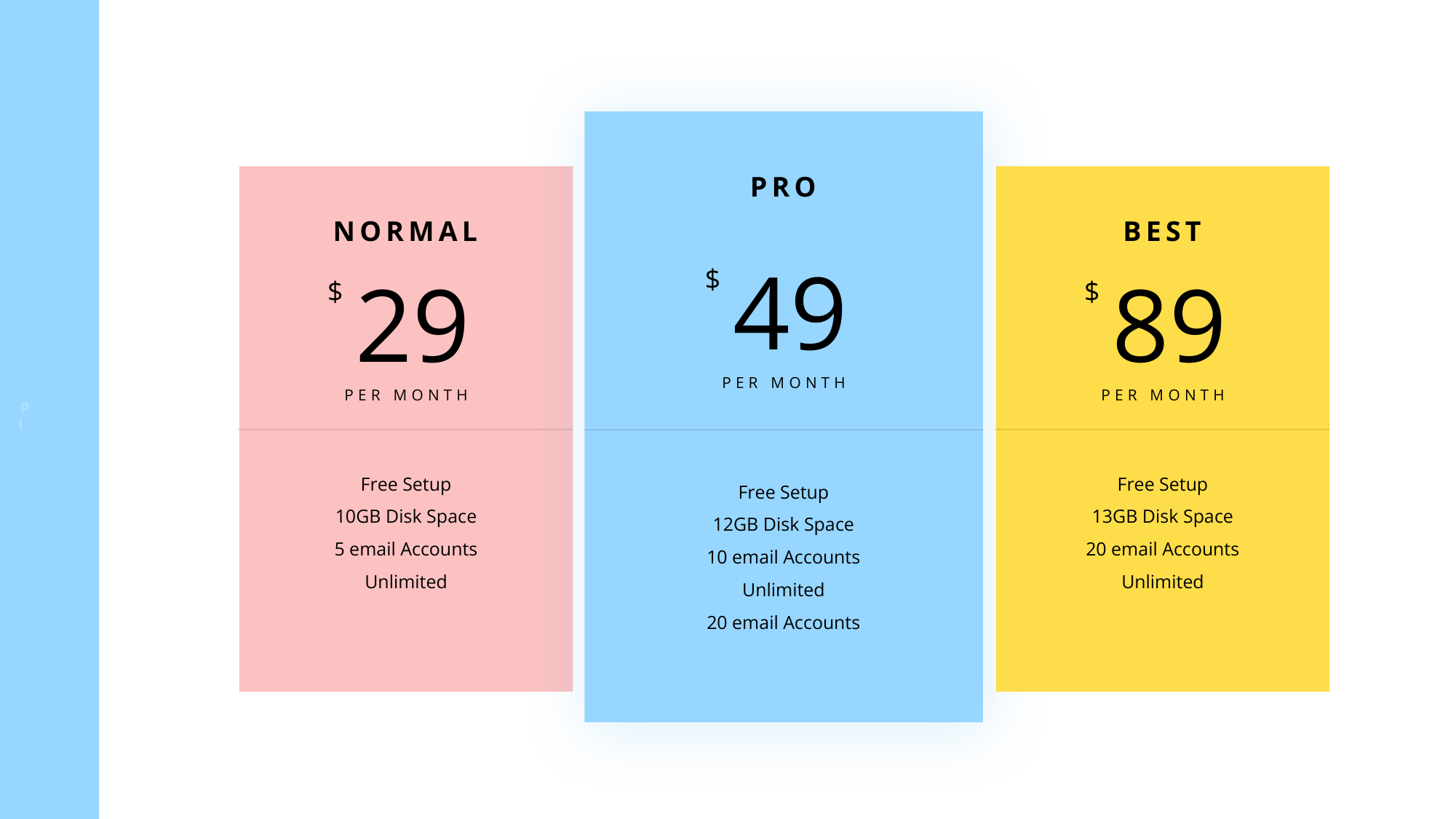

PRICE

PRO
NORMAL
BEST
49
29
89
$
$
$
PER MONTH
PER MONTH
PER MONTH
Free Setup
10GB Disk Space
5 email Accounts
Unlimited
Free Setup
13GB Disk Space
20 email Accounts
Unlimited
Free Setup
12GB Disk Space
10 email Accounts
Unlimited
20 email Accounts